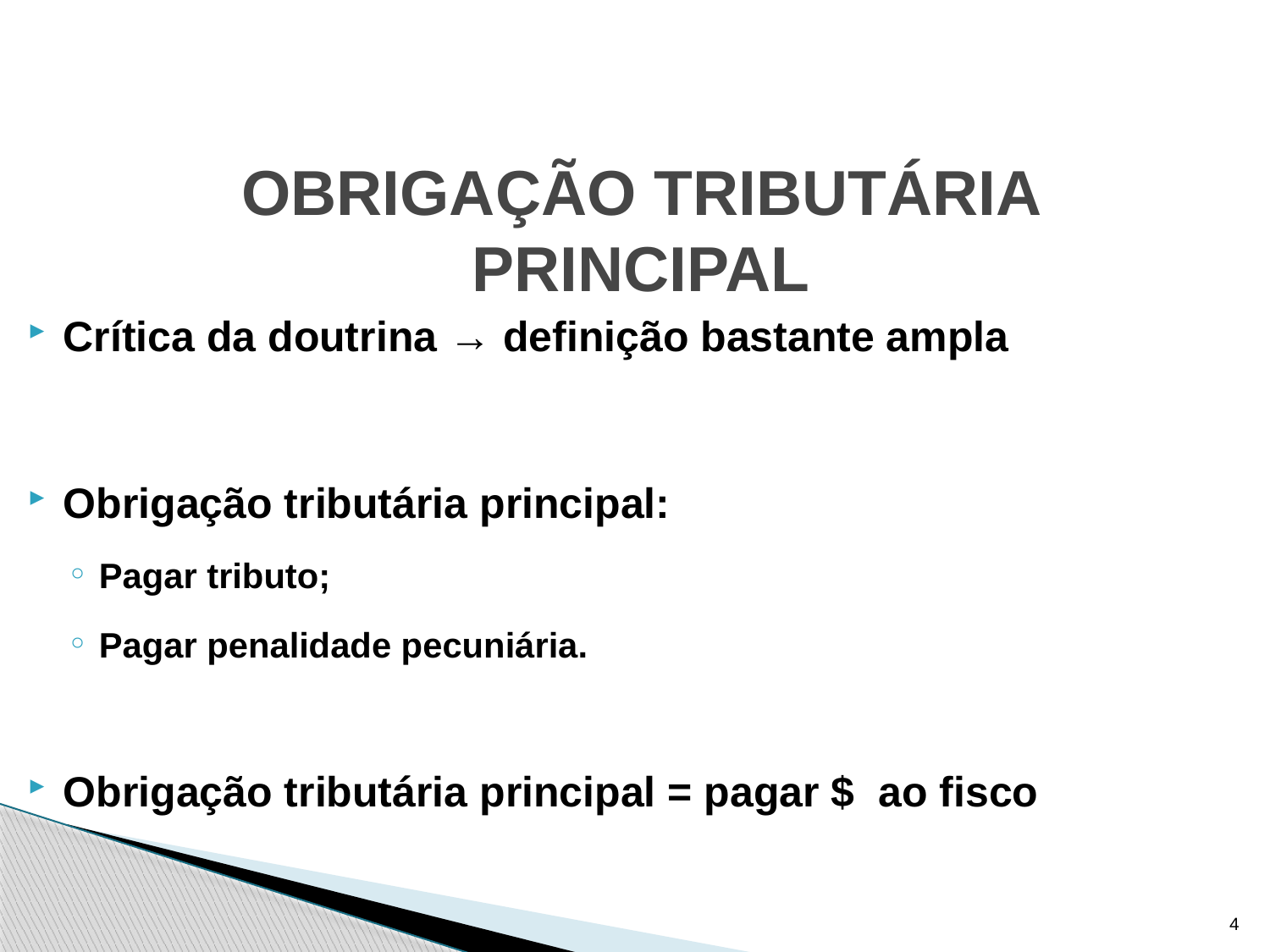

# OBRIGAÇÃO TRIBUTÁRIA PRINCIPAL
Crítica da doutrina → definição bastante ampla

Obrigação tributária principal:
Pagar tributo;
Pagar penalidade pecuniária.

Obrigação tributária principal = pagar $  ao fisco

4